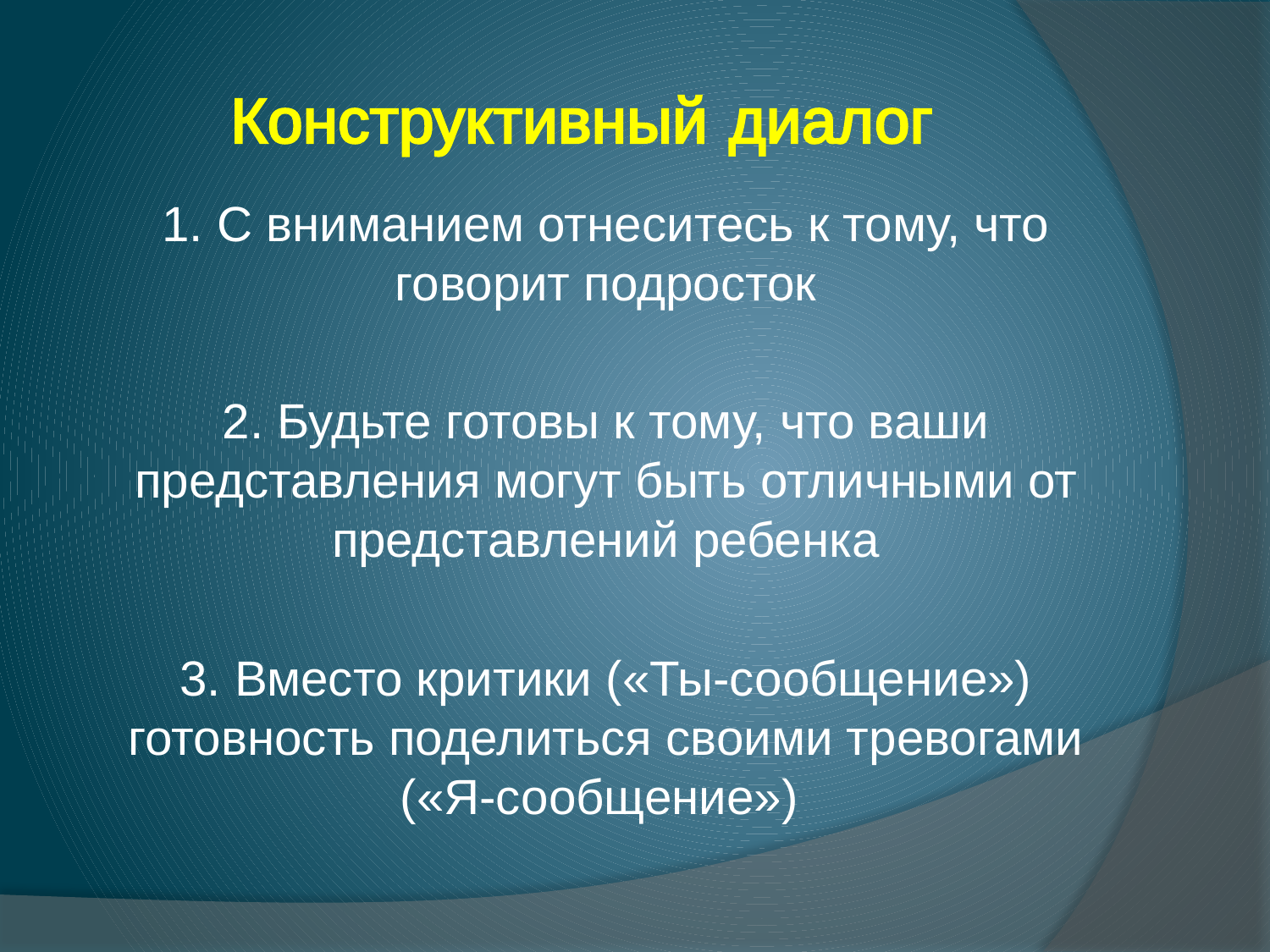

# Конструктивный диалог
1. С вниманием отнеситесь к тому, что говорит подросток

2. Будьте готовы к тому, что ваши представления могут быть отличными от представлений ребенка

3. Вместо критики («Ты-сообщение») готовность поделиться своими тревогами («Я-сообщение»)